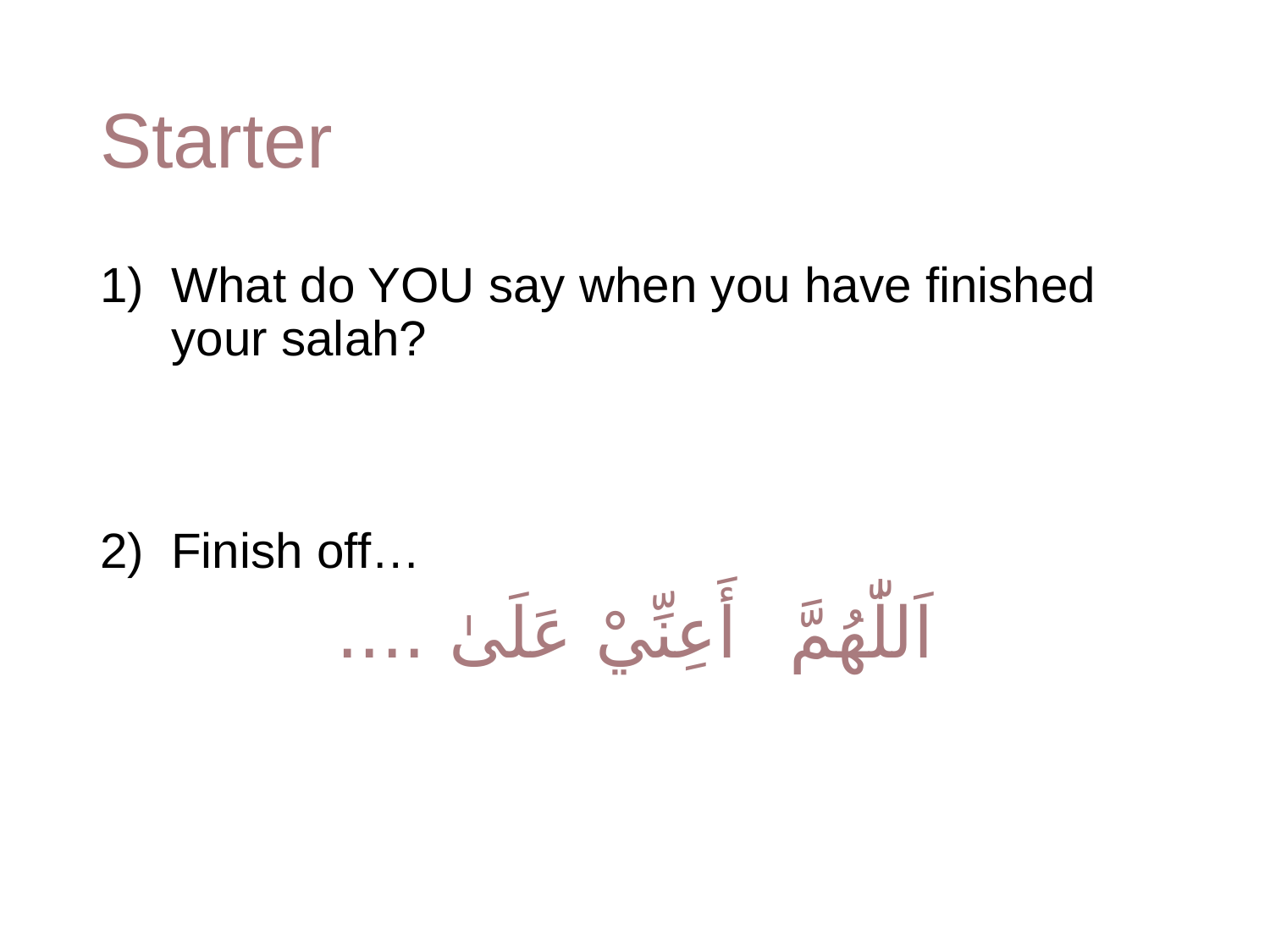

# Starter
What do YOU say when you have finished your salah?

Finish off…
اَللّٰهُمَّ  أَعِنِّيْ عَلَىٰ ....